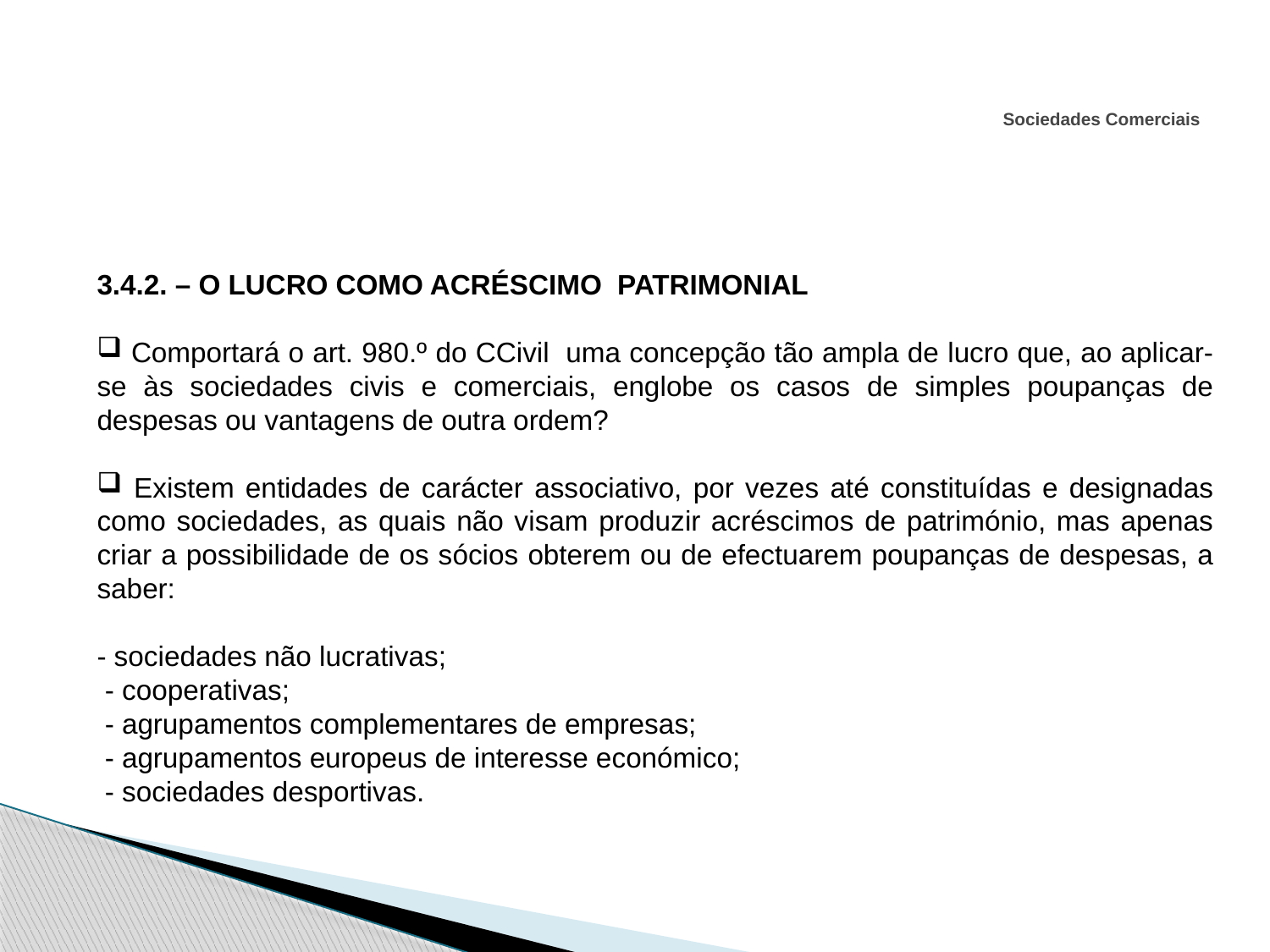

# Sociedades Comerciais

3.4.2. – O LUCRO COMO ACRÉSCIMO  PATRIMONIAL

 Comportará o art. 980.º do CCivil  uma concepção tão ampla de lucro que, ao aplicar-se às sociedades civis e comerciais, englobe os casos de simples poupanças de despesas ou vantagens de outra ordem?

 Existem entidades de carácter associativo, por vezes até constituídas e designadas como sociedades, as quais não visam produzir acréscimos de património, mas apenas criar a possibilidade de os sócios obterem ou de efectuarem poupanças de despesas, a saber:

- sociedades não lucrativas;
 - cooperativas;
 - agrupamentos complementares de empresas;
 - agrupamentos europeus de interesse económico;
 - sociedades desportivas.